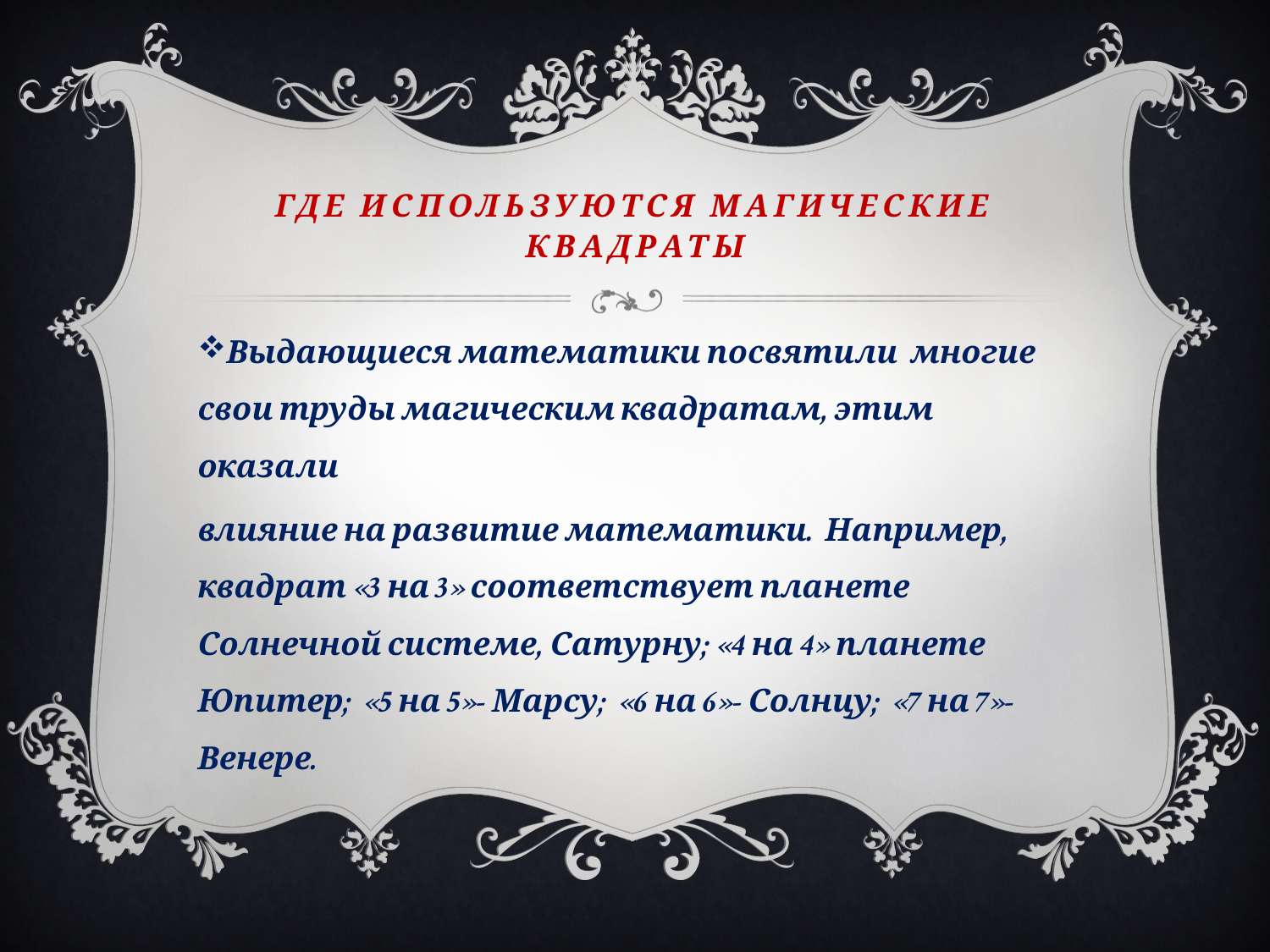

# Где используются магические квадраты
Выдающиеся математики посвятили  многие свои труды магическим квадратам, этим оказали
влияние на развитие математики.  Например, квадрат «3 на 3» соответствует планете Солнечной системе, Сатурну; «4 на 4» планете Юпитер;  «5 на 5»- Марсу;  «6 на 6»- Солнцу;  «7 на 7»-Венере.